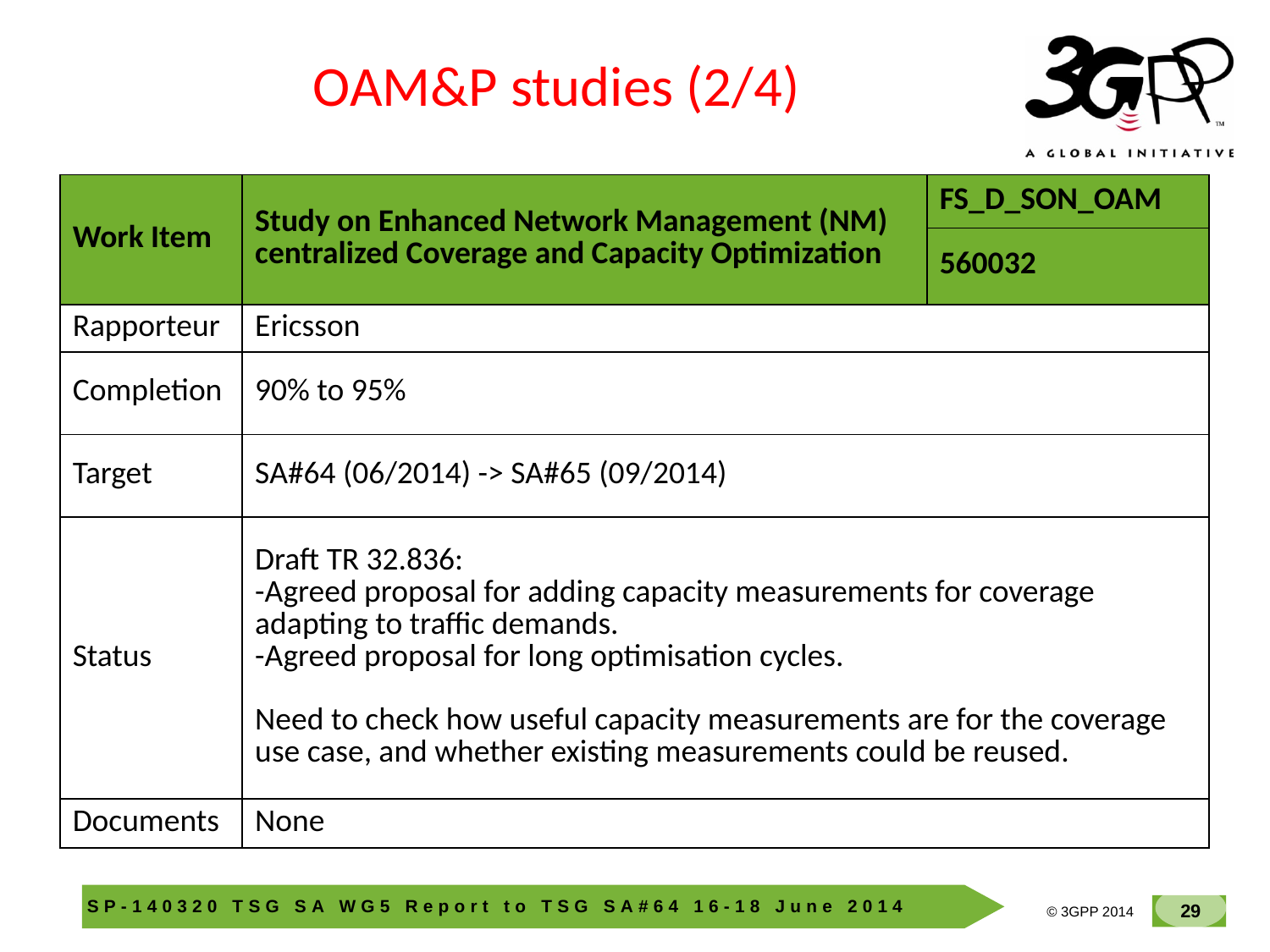

OAM&P studies (2/4)
| Work Item | Study on Enhanced Network Management (NM) centralized Coverage and Capacity Optimization | FS\_D\_SON\_OAM |
| --- | --- | --- |
|  |  | 560032 |
| Rapporteur | Ericsson |  |
| Completion | 90% to 95% |  |
| Target | SA#64 (06/2014) -> SA#65 (09/2014) |  |
| Status | Draft TR 32.836: -Agreed proposal for adding capacity measurements for coverage adapting to traffic demands. -Agreed proposal for long optimisation cycles. Need to check how useful capacity measurements are for the coverage use case, and whether existing measurements could be reused. |  |
| Documents | None |  |